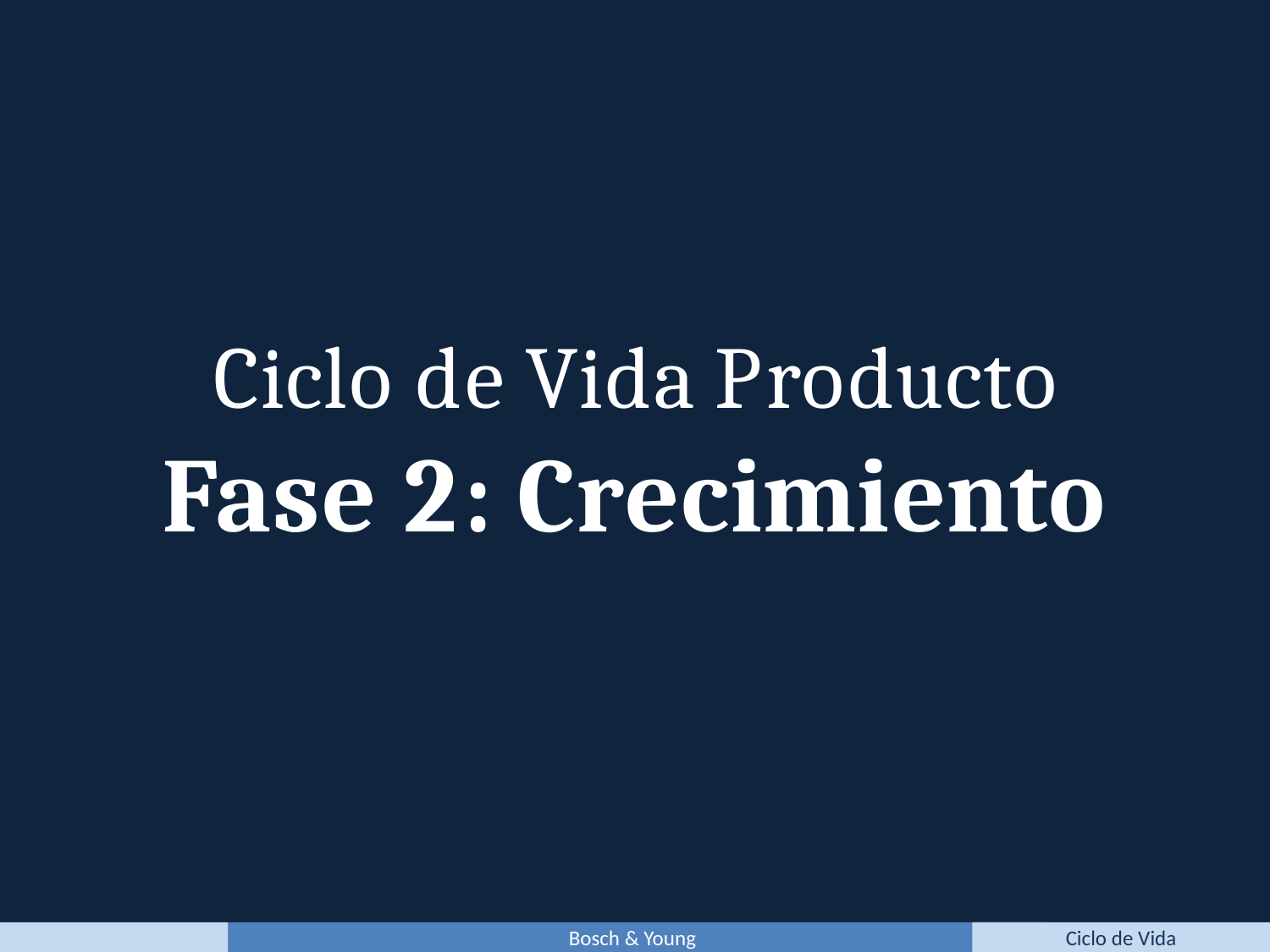

Ciclo de Vida Producto
Fase 2: Crecimiento

Bosch & Young
Ciclo de Vida